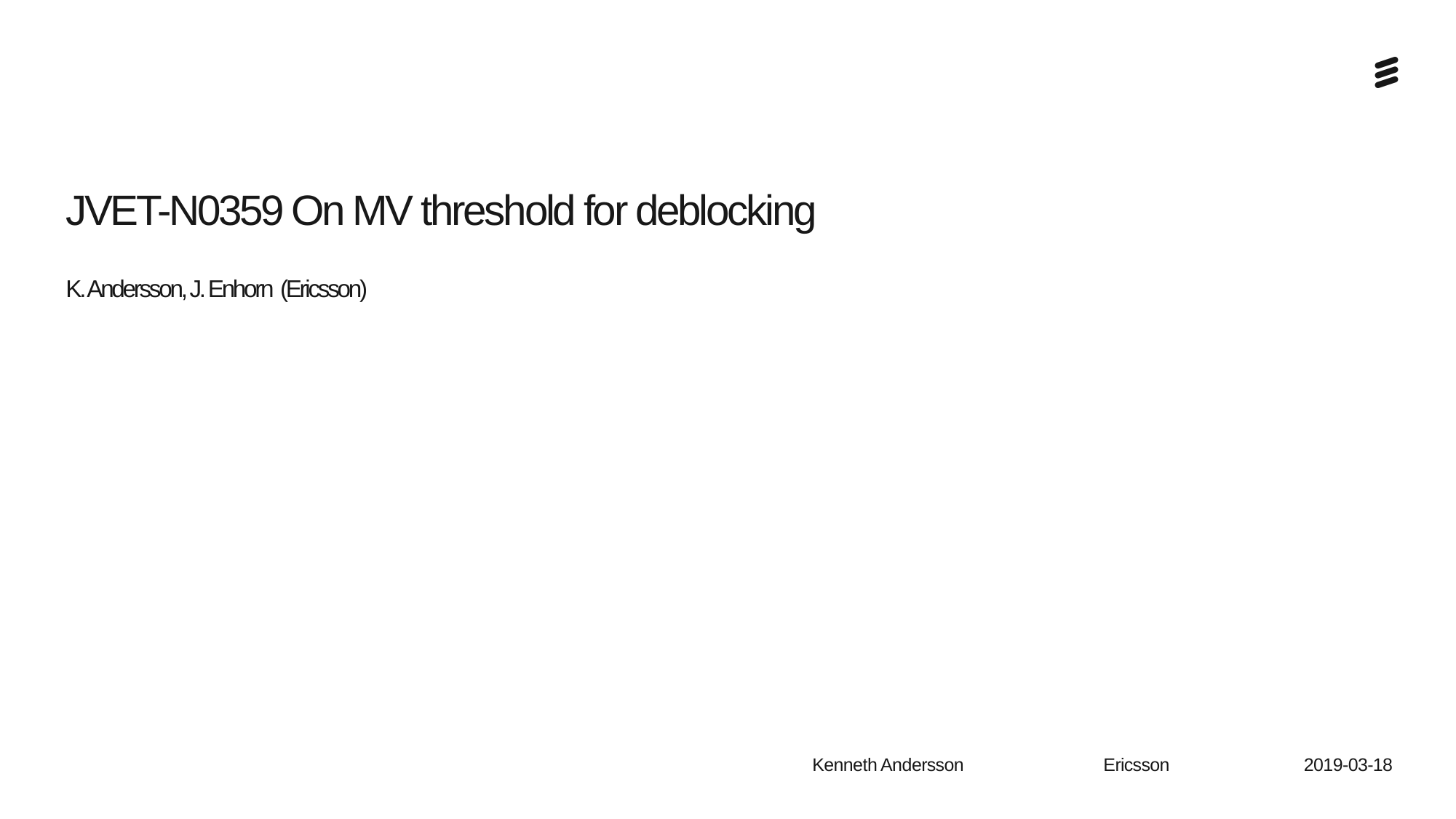

# JVET-N0359 On MV threshold for deblocking K. Andersson, J. Enhorn  (Ericsson)

Ericsson
2019-03-18
Kenneth Andersson